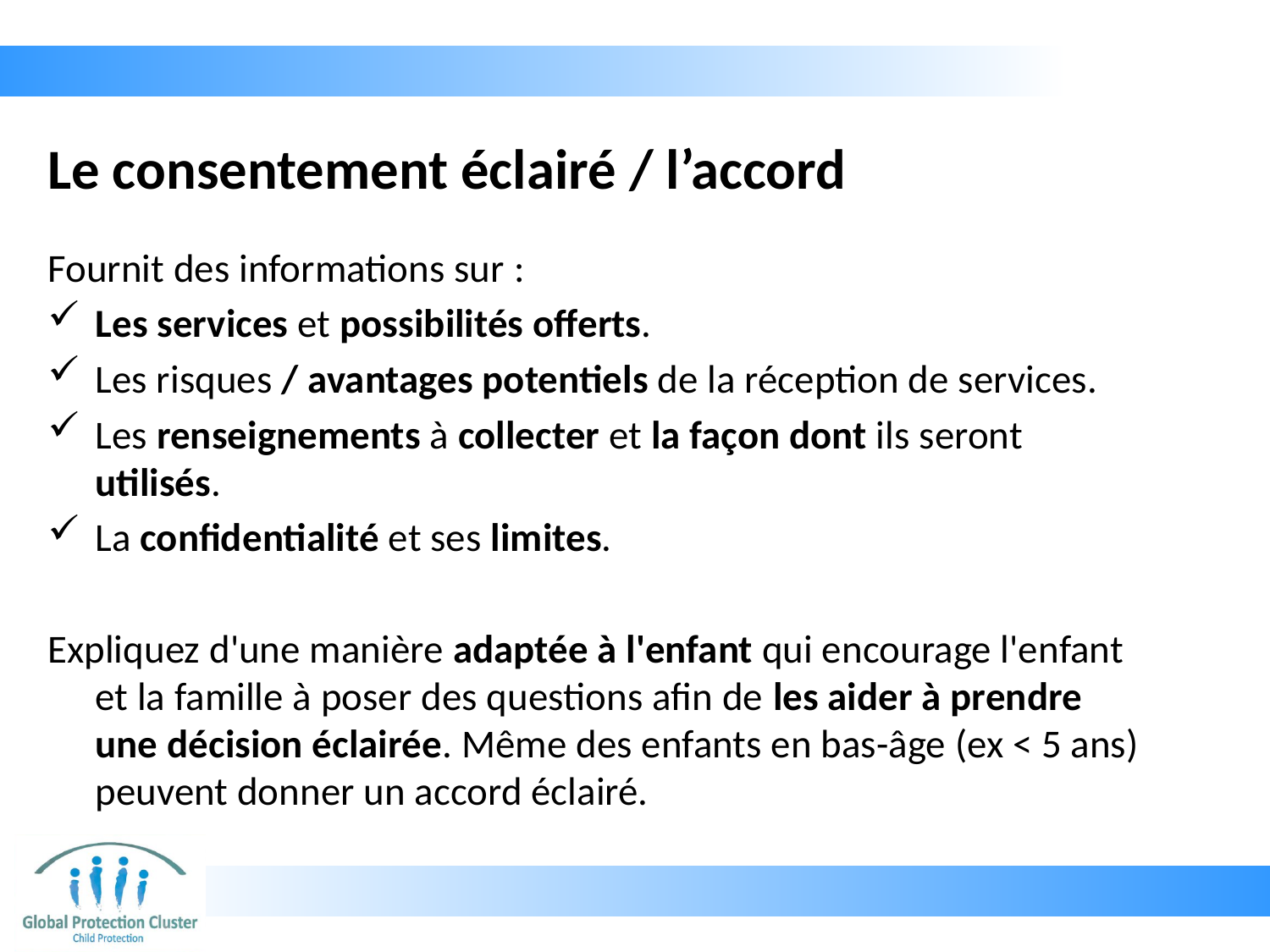

# Le consentement éclairé / l’accord
Fournit des informations sur :
Les services et possibilités offerts.
Les risques / avantages potentiels de la réception de services.
Les renseignements à collecter et la façon dont ils seront utilisés.
La confidentialité et ses limites.

Expliquez d'une manière adaptée à l'enfant qui encourage l'enfant et la famille à poser des questions afin de les aider à prendre une décision éclairée. Même des enfants en bas-âge (ex < 5 ans) peuvent donner un accord éclairé.